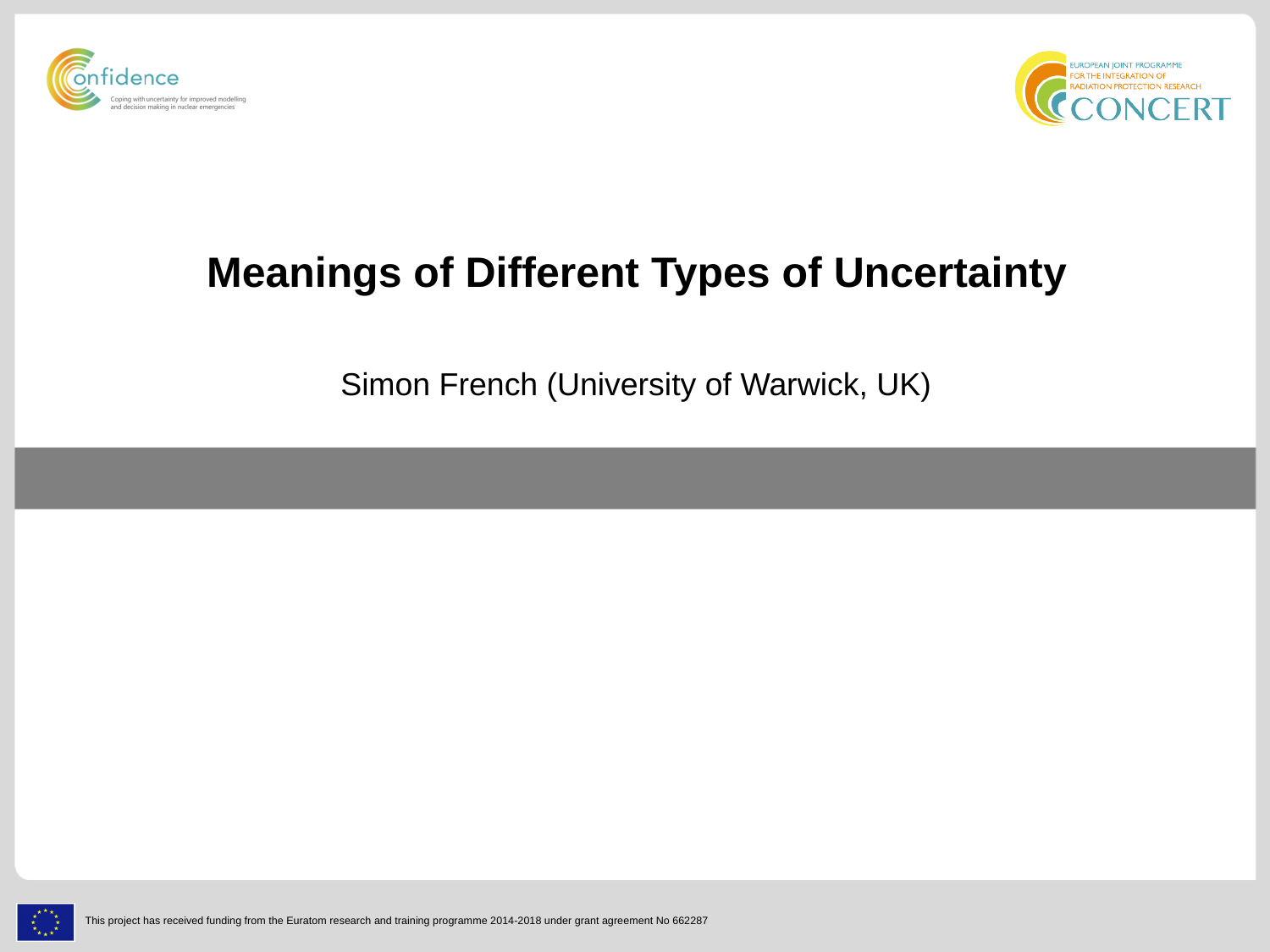

Meanings of Different Types of Uncertainty
Simon French (University of Warwick, UK)